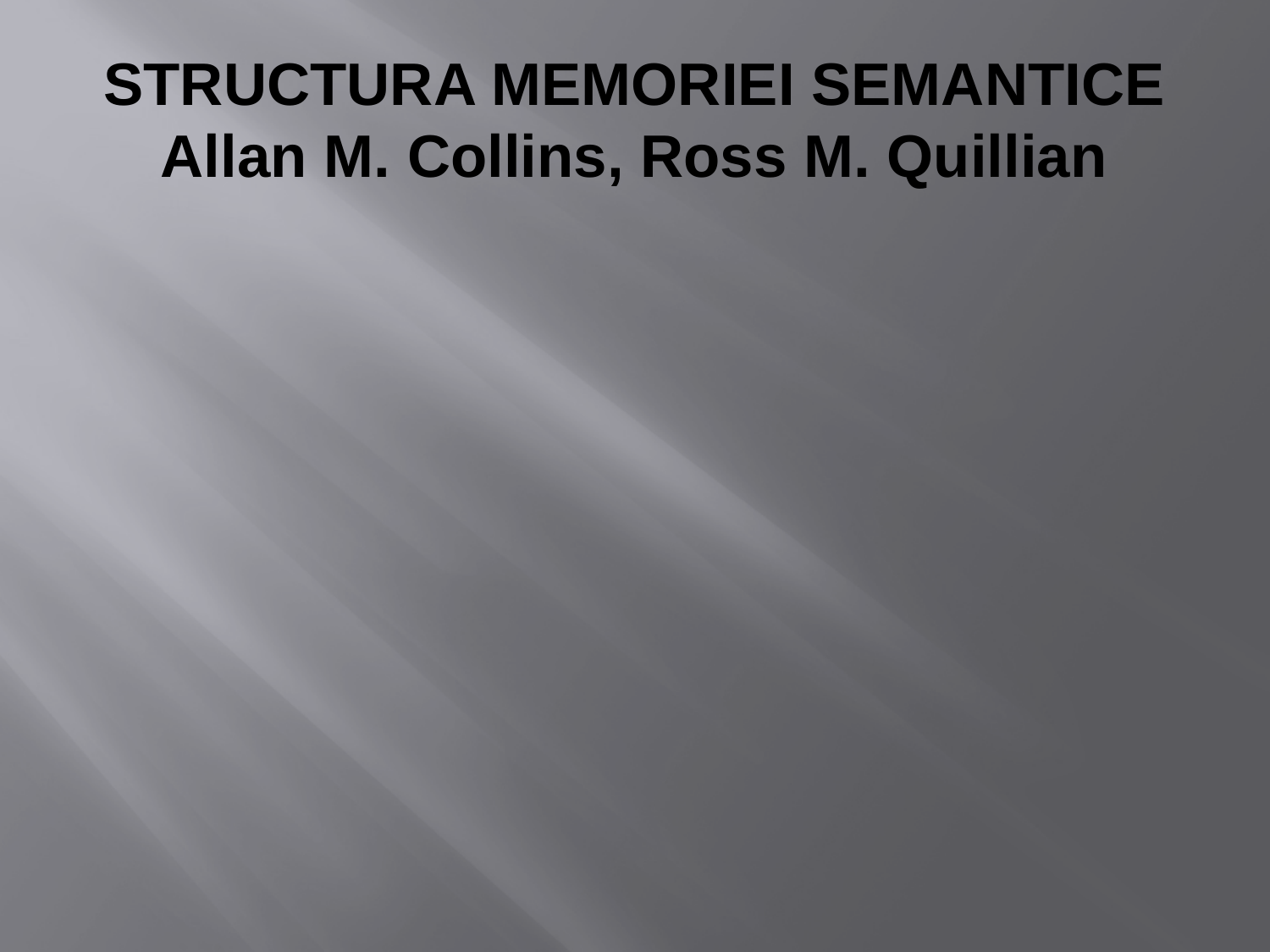

# STRUCTURA MEMORIEI SEMANTICE Allan M. Collins, Ross M. Quillian